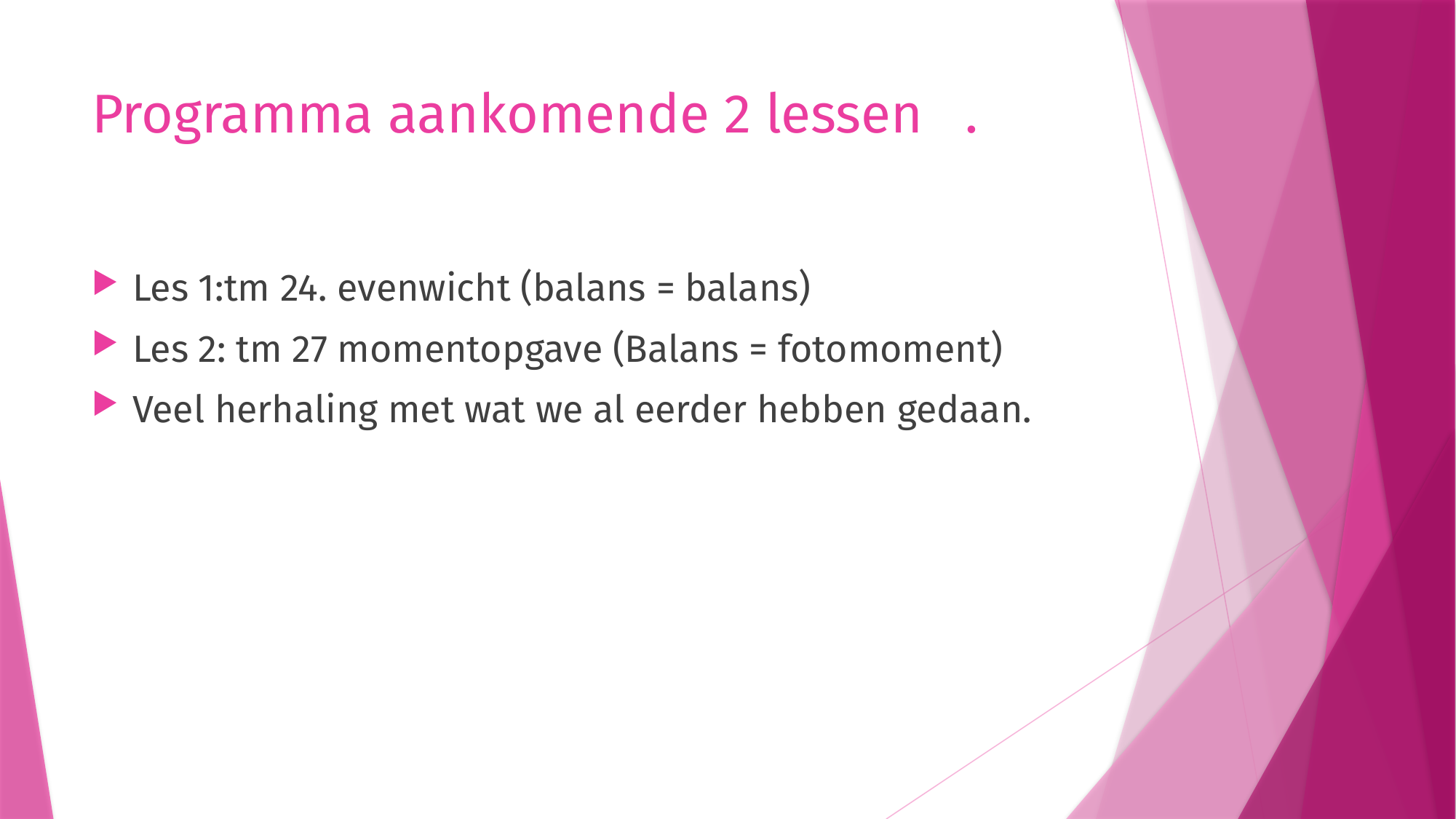

# Programma aankomende 2 lessen	.
Les 1:tm 24. evenwicht (balans = balans)
Les 2: tm 27 momentopgave (Balans = fotomoment)
Veel herhaling met wat we al eerder hebben gedaan.